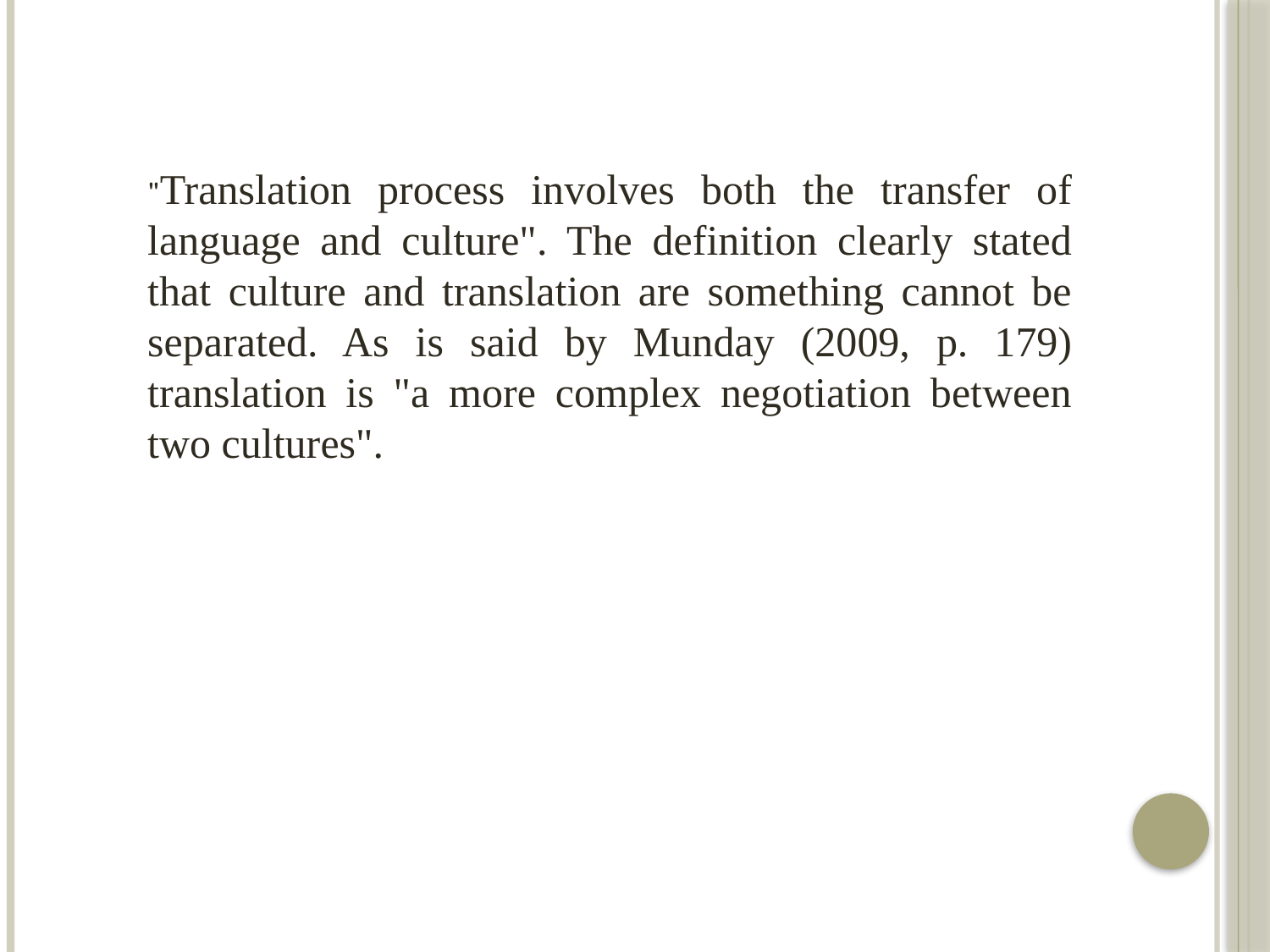

"Translation process involves both the transfer of language and culture". The definition clearly stated that culture and translation are something cannot be separated. As is said by Munday (2009, p. 179) translation is "a more complex negotiation between two cultures".